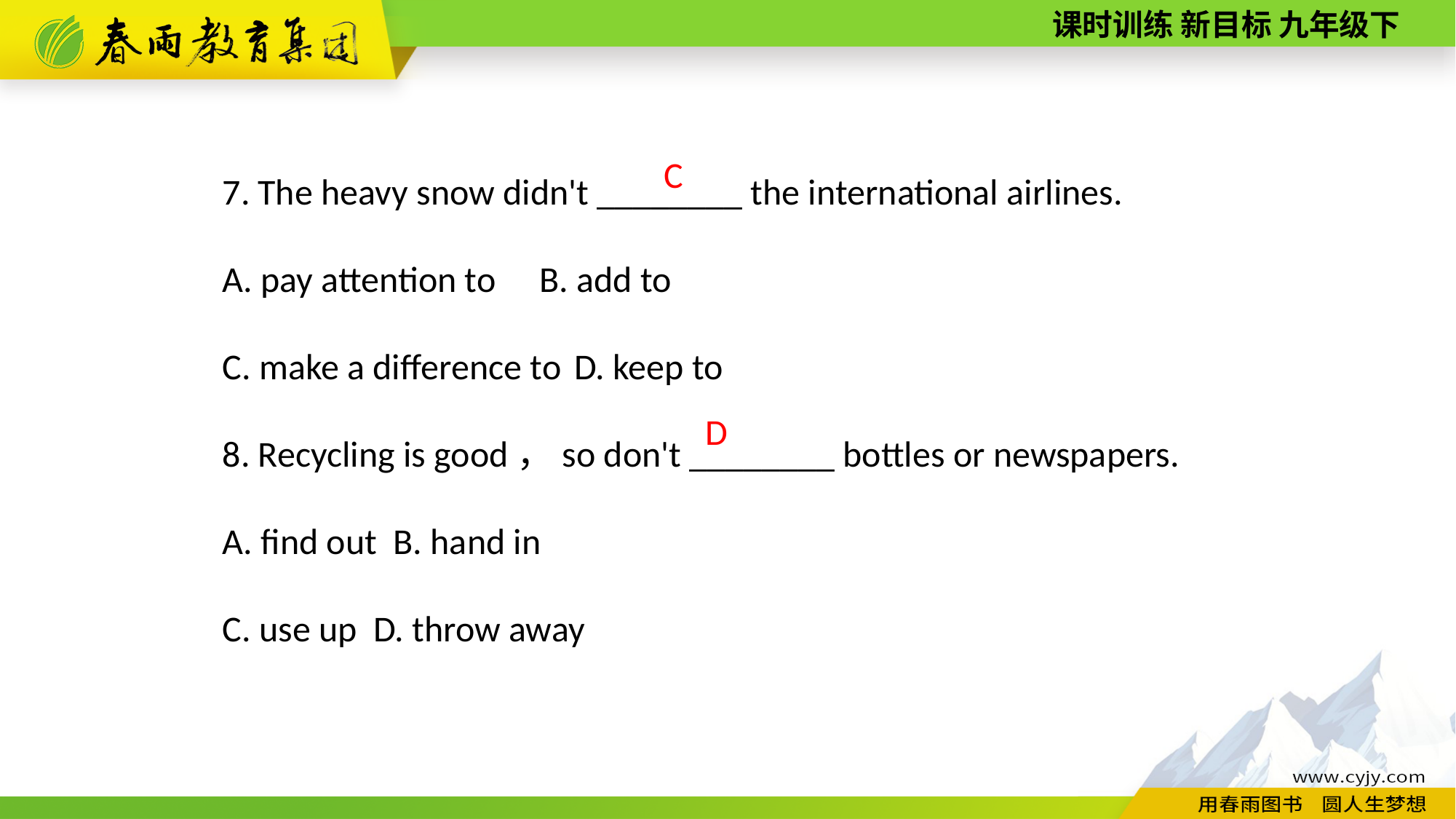

7. The heavy snow didn't ________ the international airlines.
A. pay attention to          B. add to
C. make a difference to   D. keep to
8. Recycling is good，so don't ________ bottles or newspapers.
A. find out  B. hand in
C. use up  D. throw away
 C
D